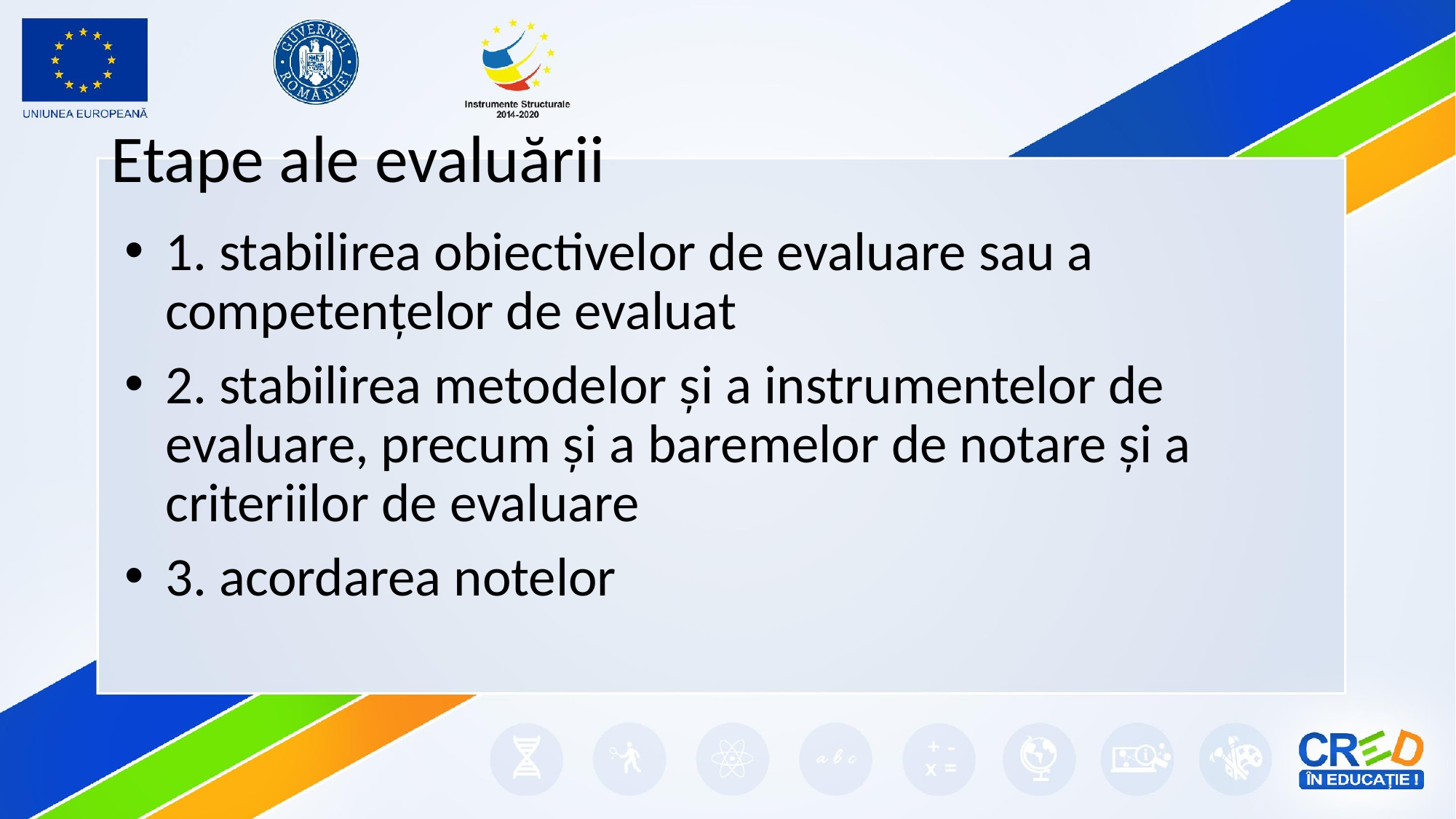

# Etape ale evaluării
1. stabilirea obiectivelor de evaluare sau a competențelor de evaluat
2. stabilirea metodelor și a instrumentelor de evaluare, precum și a baremelor de notare și a criteriilor de evaluare
3. acordarea notelor